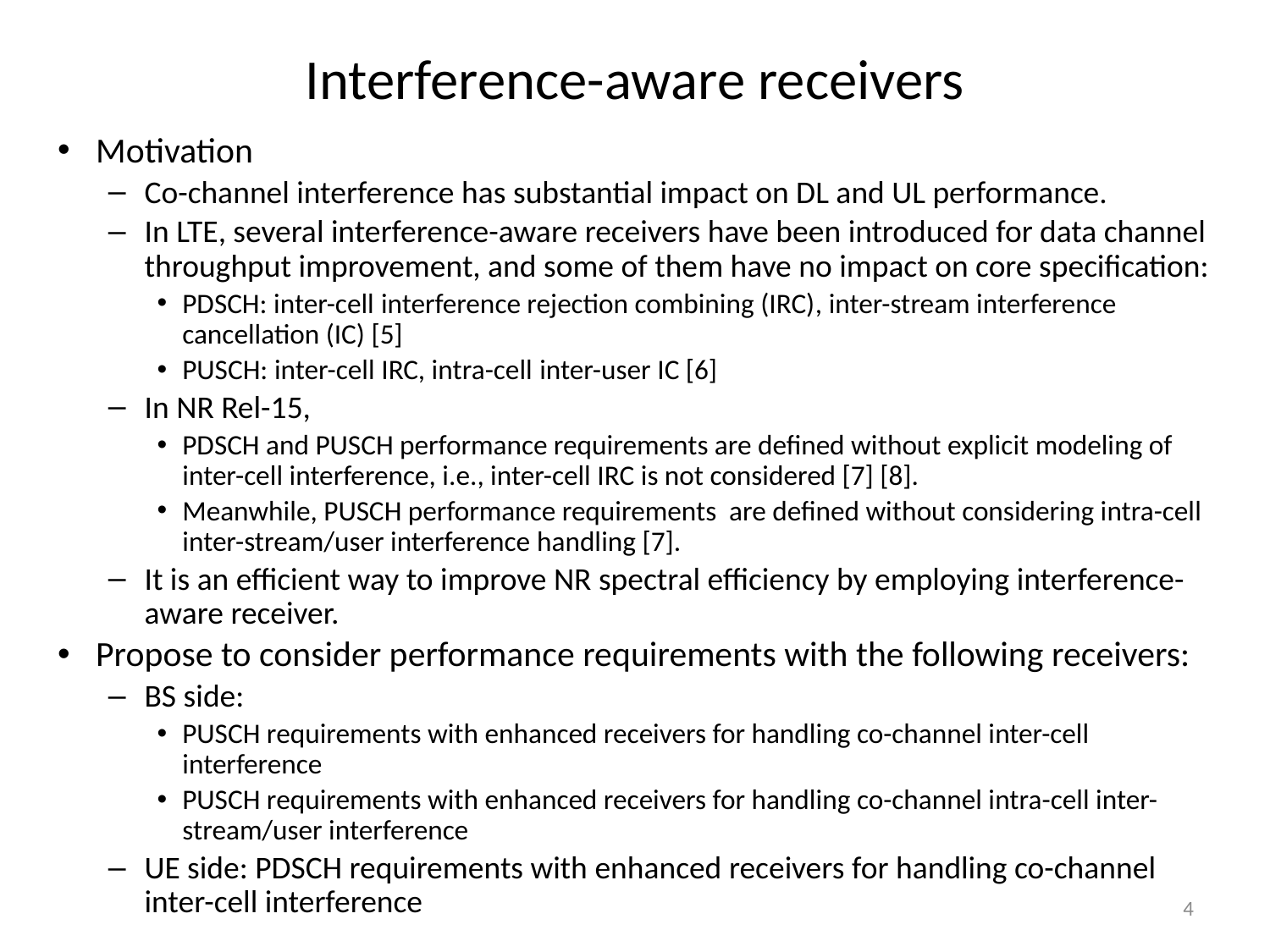

# Interference-aware receivers
Motivation
Co-channel interference has substantial impact on DL and UL performance.
In LTE, several interference-aware receivers have been introduced for data channel throughput improvement, and some of them have no impact on core specification:
PDSCH: inter-cell interference rejection combining (IRC), inter-stream interference cancellation (IC) [5]
PUSCH: inter-cell IRC, intra-cell inter-user IC [6]
In NR Rel-15,
PDSCH and PUSCH performance requirements are defined without explicit modeling of inter-cell interference, i.e., inter-cell IRC is not considered [7] [8].
Meanwhile, PUSCH performance requirements  are defined without considering intra-cell inter-stream/user interference handling [7].
It is an efficient way to improve NR spectral efficiency by employing interference-aware receiver.
Propose to consider performance requirements with the following receivers:
BS side:
PUSCH requirements with enhanced receivers for handling co-channel inter-cell interference
PUSCH requirements with enhanced receivers for handling co-channel intra-cell inter-stream/user interference
UE side: PDSCH requirements with enhanced receivers for handling co-channel inter-cell interference

4